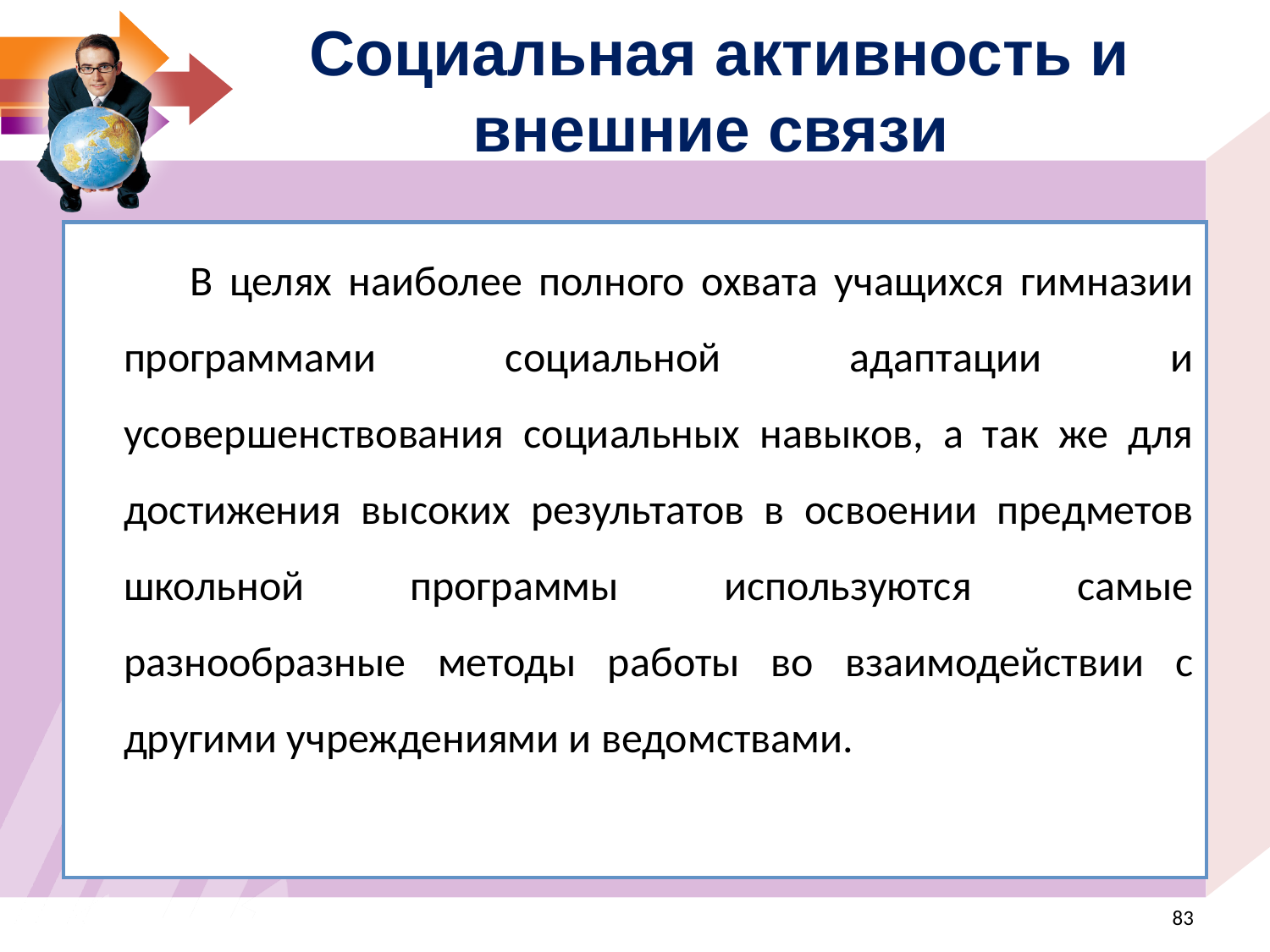

Социальная активность и внешние связи
         В целях наиболее полного охвата учащихся гимназии программами социальной адаптации и усовершенствования социальных навыков, а так же для достижения высоких результатов в освоении предметов школьной программы используются самые разнообразные методы работы во взаимодействии с другими учреждениями и ведомствами.
83